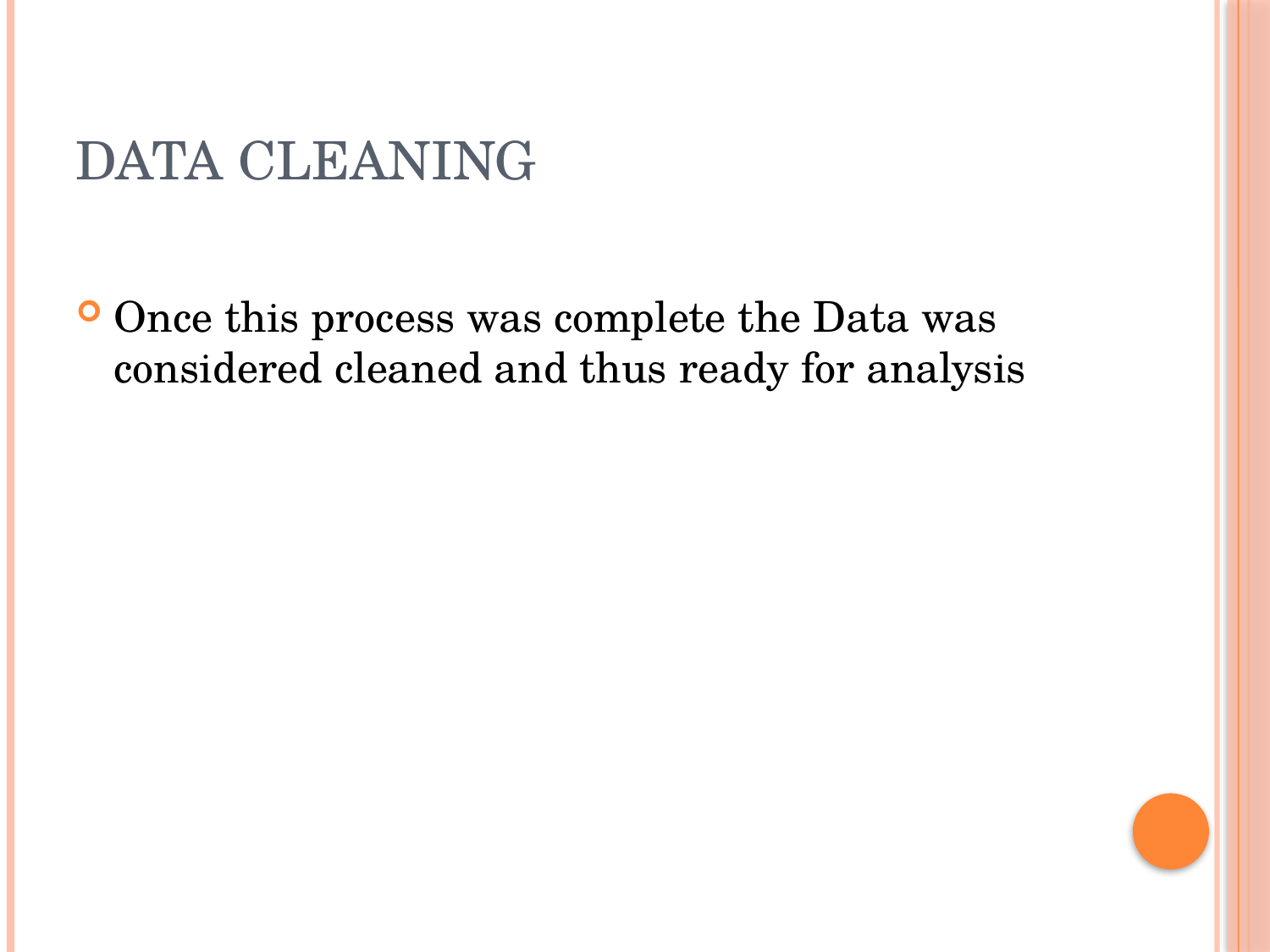

# Data cleaning

Once this process was complete the Data was considered cleaned and thus ready for analysis